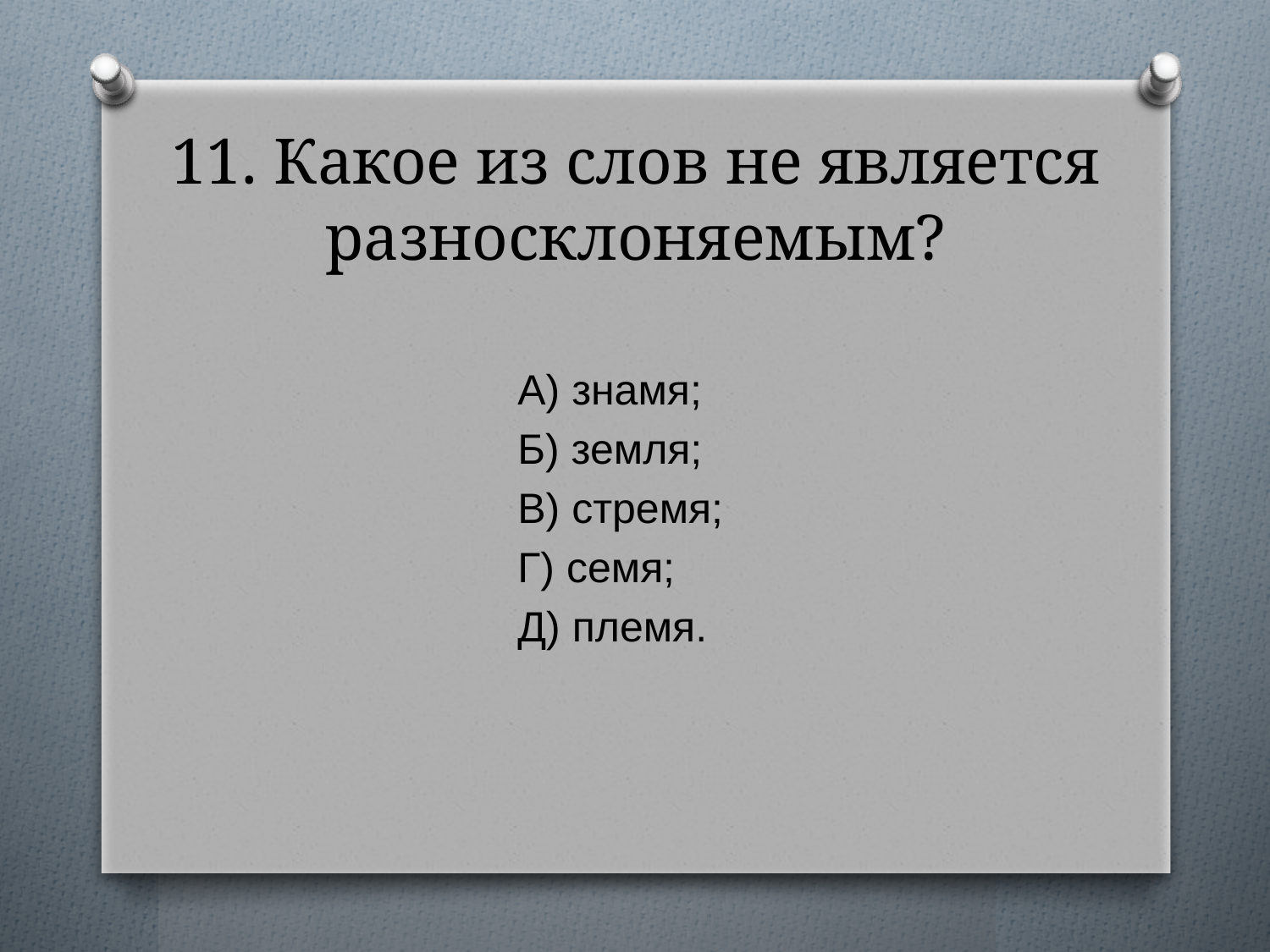

# 11. Какое из слов не является разносклоняемым?
А) знамя;
Б) земля;
В) стремя;
Г) семя;
Д) племя.